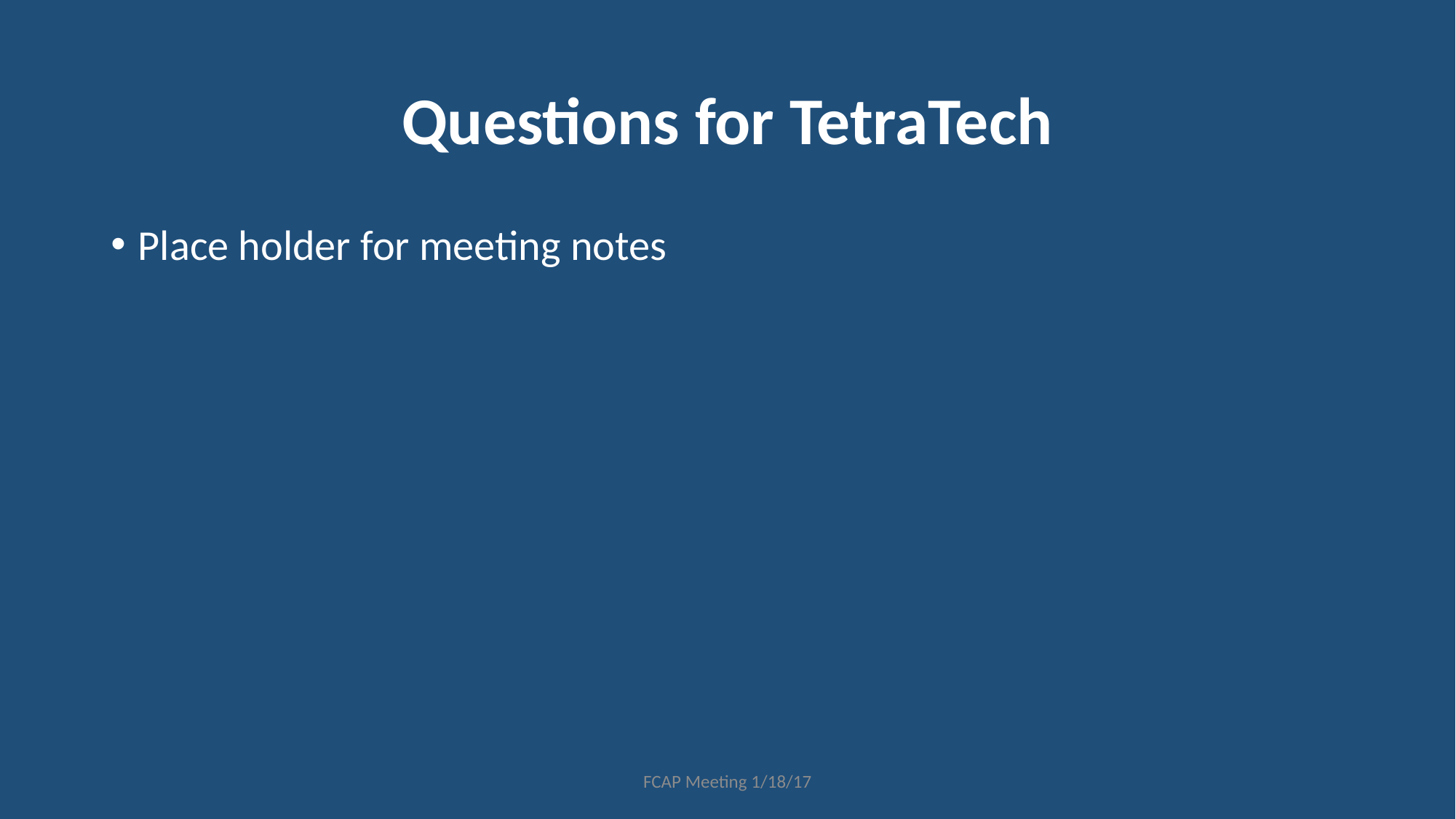

# Questions for TetraTech
Place holder for meeting notes
FCAP Meeting 1/18/17